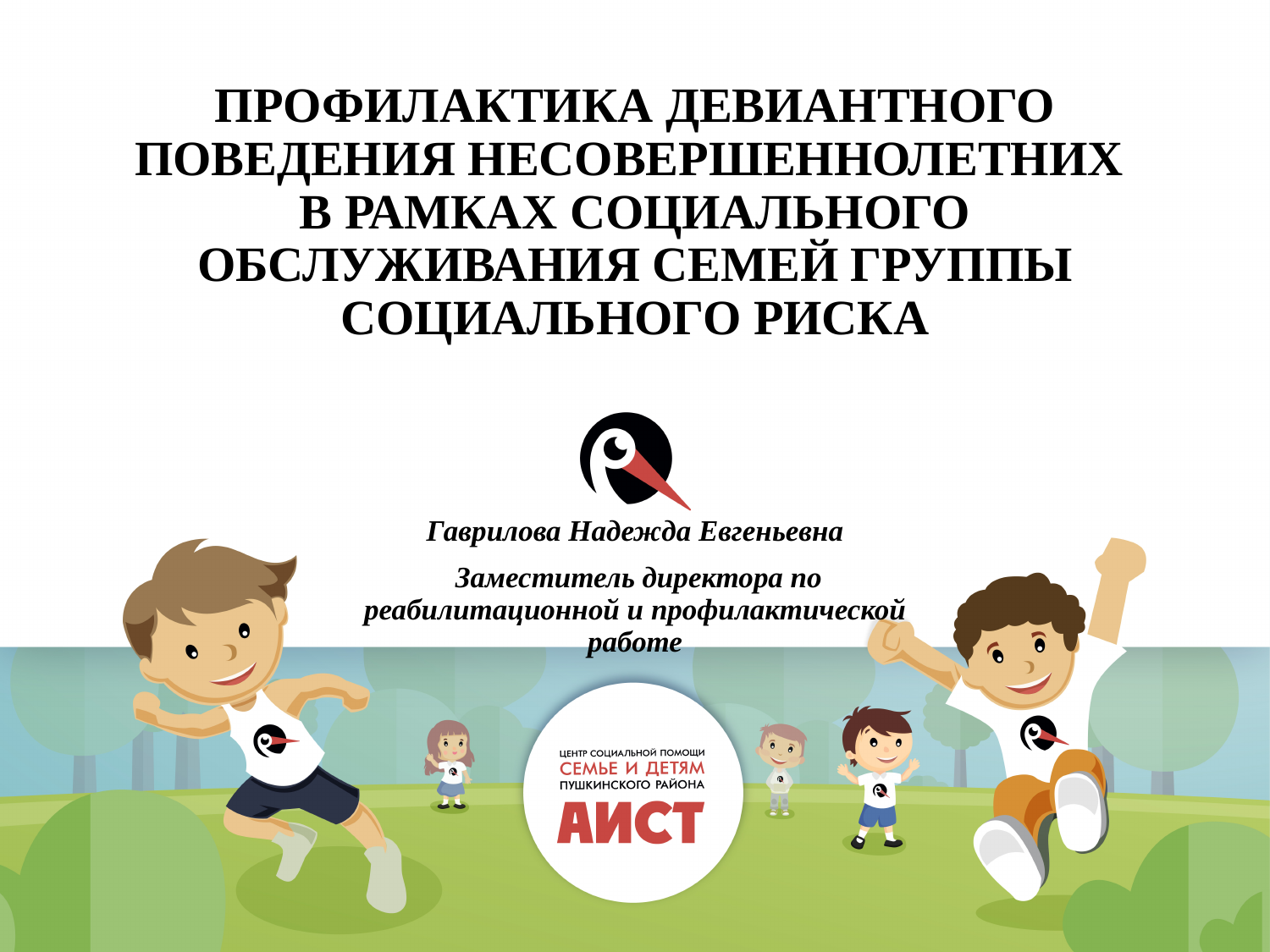

# ПРОФИЛАКТИКА ДЕВИАНТНОГО ПОВЕДЕНИЯ НЕСОВЕРШЕННОЛЕТНИХ В РАМКАХ СОЦИАЛЬНОГО ОБСЛУЖИВАНИЯ СЕМЕЙ ГРУППЫ СОЦИАЛЬНОГО РИСКА
Гаврилова Надежда Евгеньевна
 Заместитель директора по реабилитационной и профилактической работе